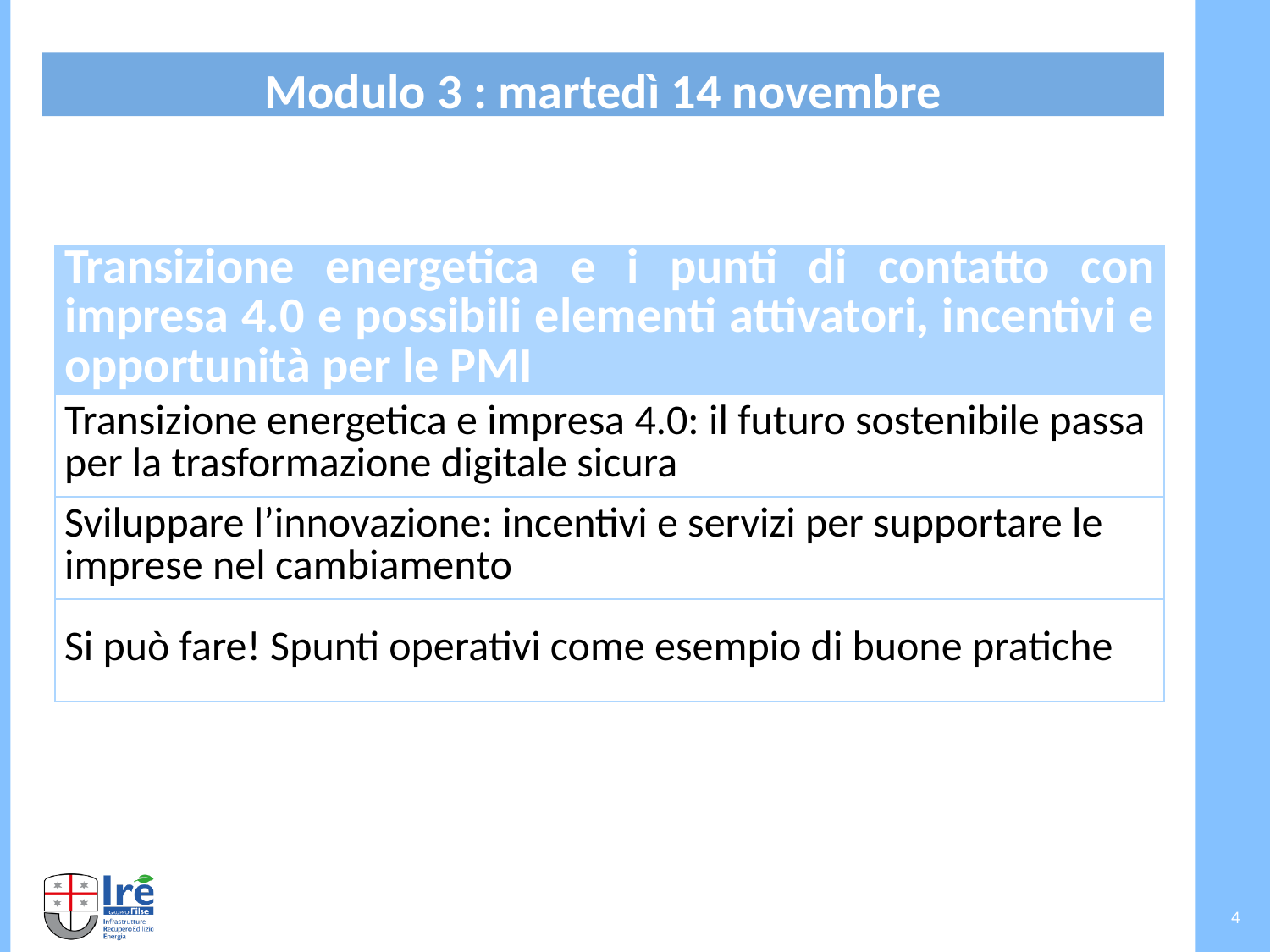

Modulo 3 : martedì 14 novembre
#
| Transizione energetica e i punti di contatto con impresa 4.0 e possibili elementi attivatori, incentivi e opportunità per le PMI |
| --- |
| Transizione energetica e impresa 4.0: il futuro sostenibile passa per la trasformazione digitale sicura |
| Sviluppare l’innovazione: incentivi e servizi per supportare le imprese nel cambiamento |
| Si può fare! Spunti operativi come esempio di buone pratiche |
4